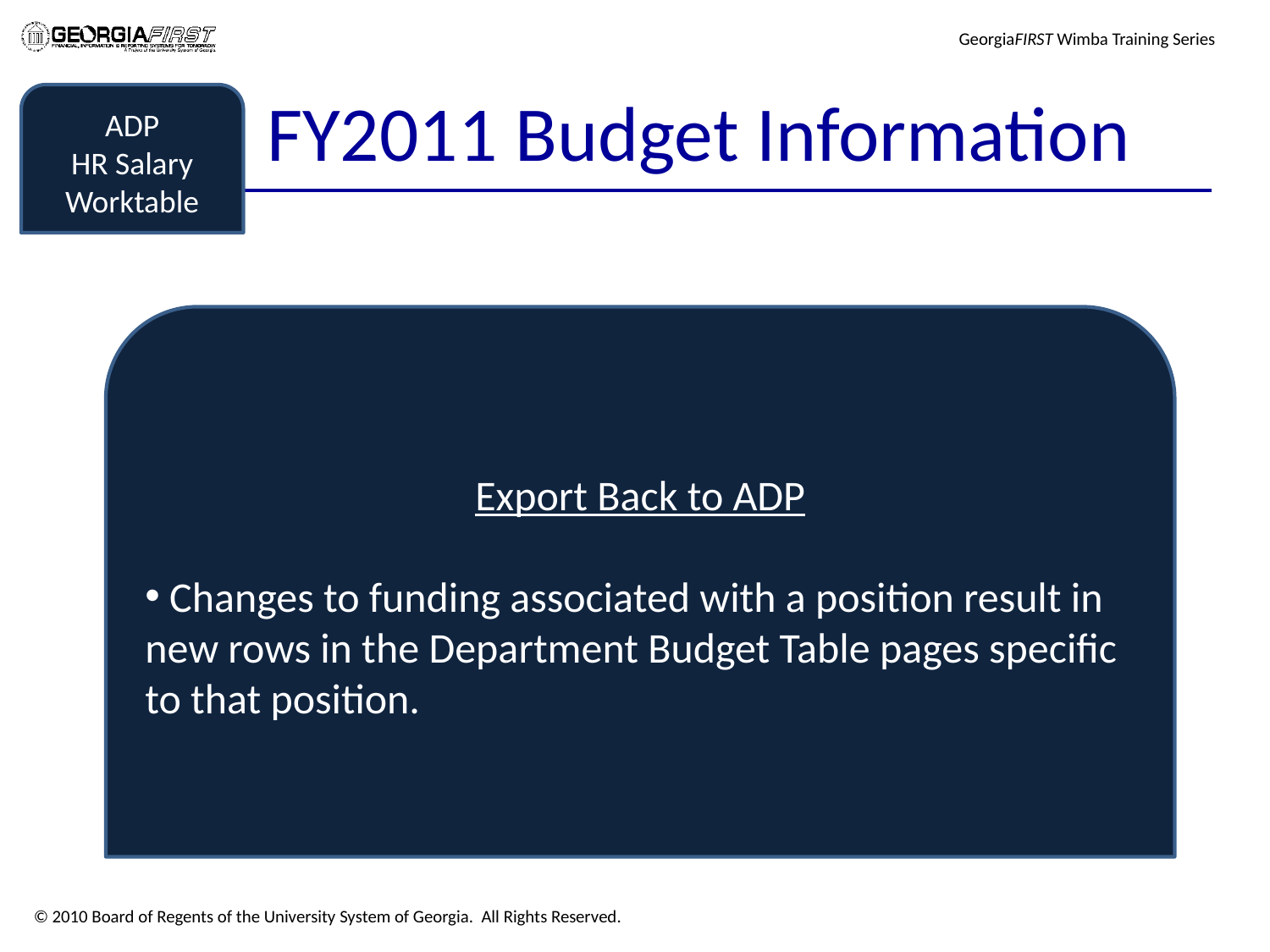

# FY2011 Budget Information
ADP
HR Salary Worktable
Export Back to ADP

 Changes to funding associated with a position result in new rows in the Department Budget Table pages specific to that position.